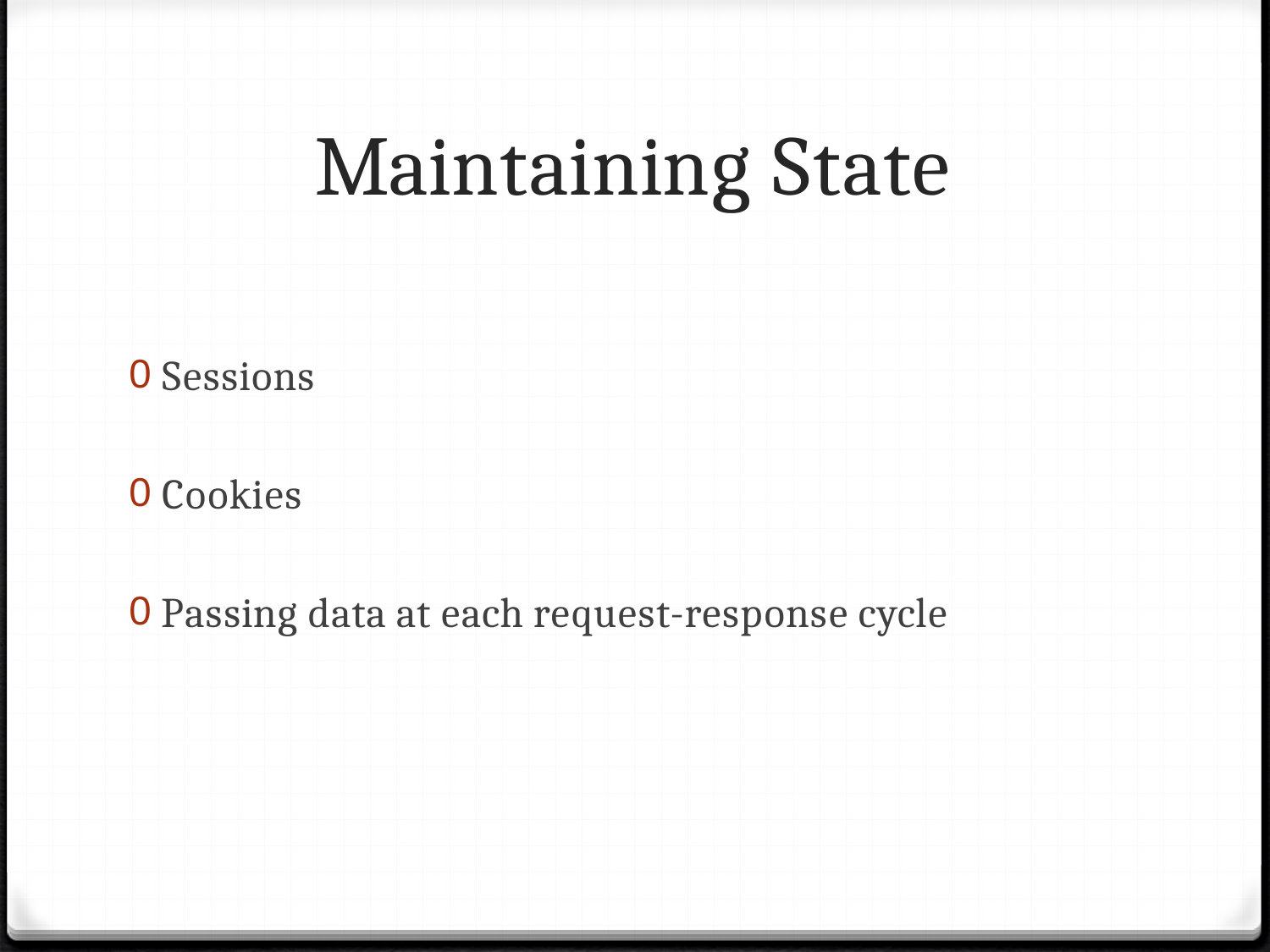

# Maintaining State

Sessions

Cookies

Passing data at each request-response cycle